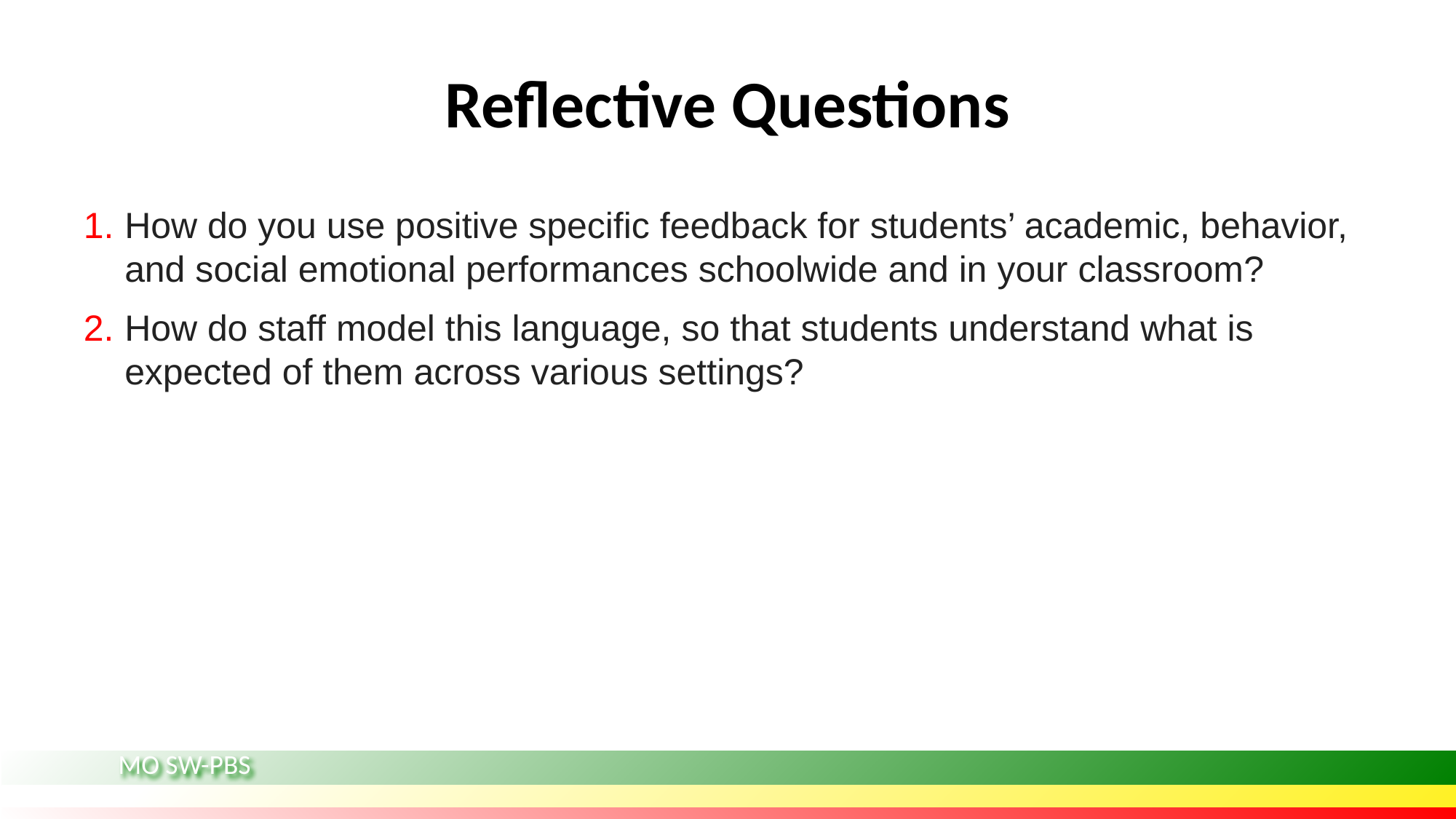

# Reflective Questions
How do you use positive specific feedback for students’ academic, behavior, and social emotional performances schoolwide and in your classroom?
How do staff model this language, so that students understand what is expected of them across various settings?